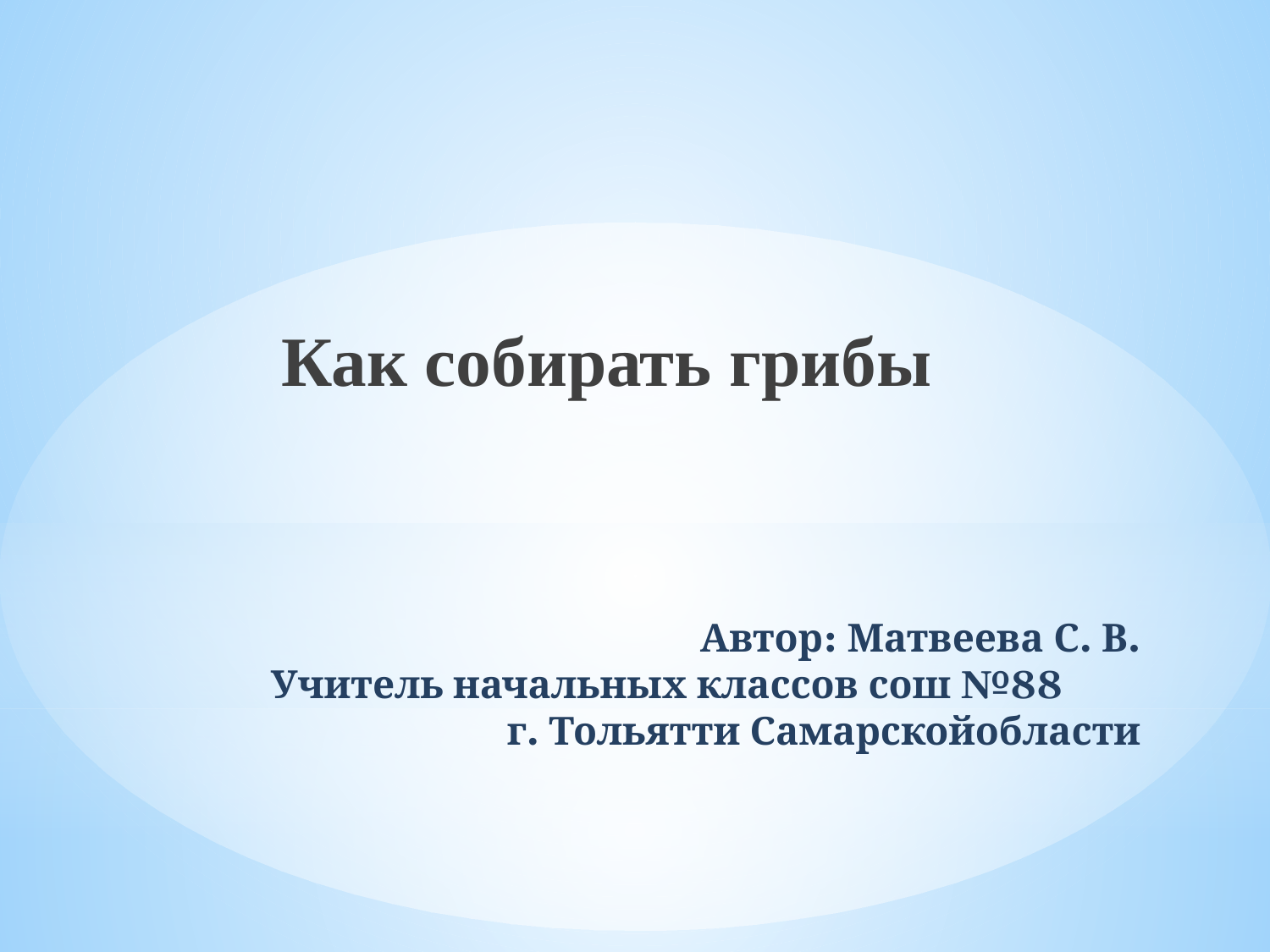

Как собирать грибы
# Автор: Матвеева С. В. Учитель начальных классов сош №88                    г. Тольятти Самарскойобласти